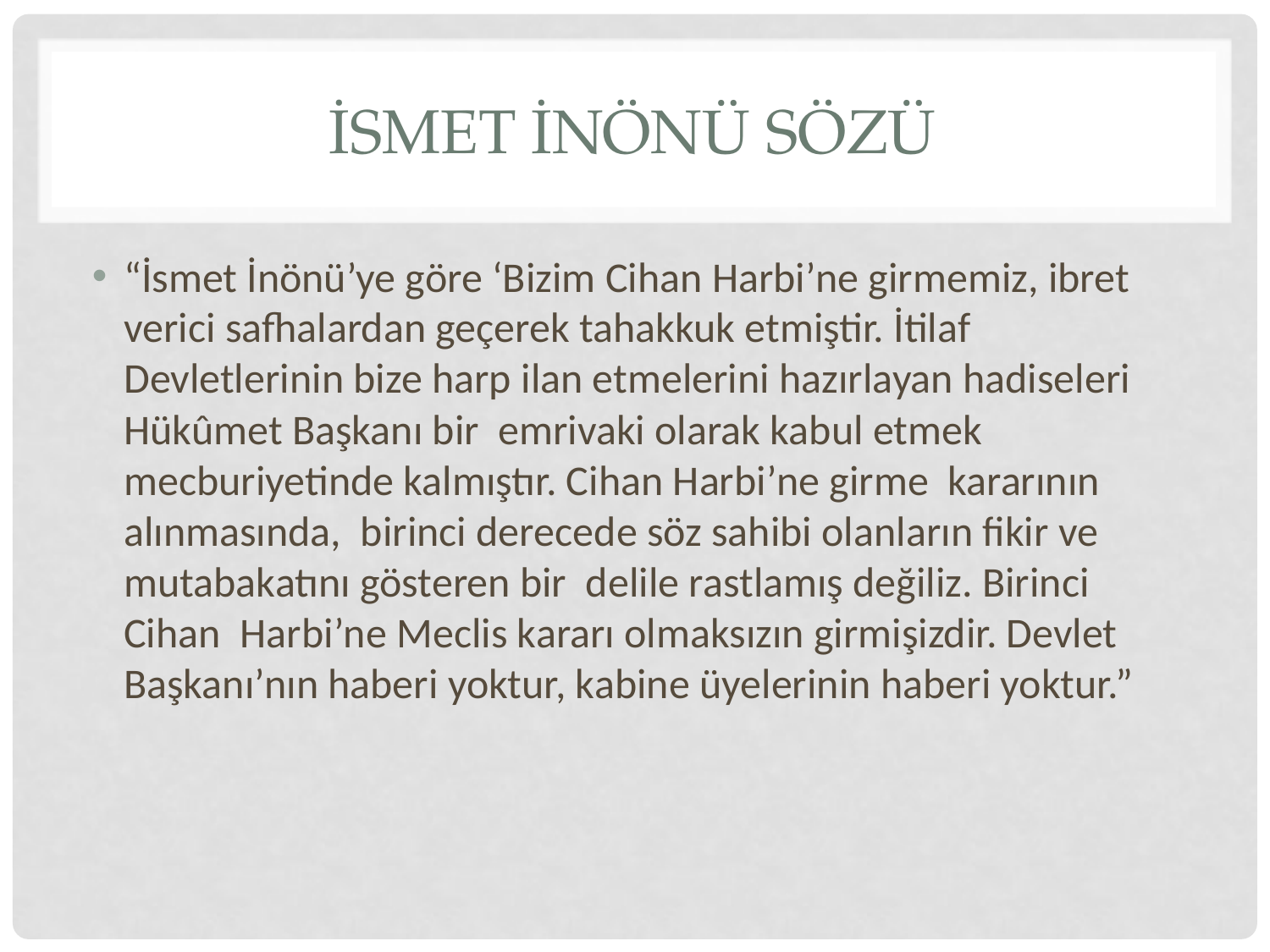

# İsmet inönü sözü
“İsmet İnönü’ye göre ‘Bizim Cihan Harbi’ne girmemiz, ibret verici safhalardan geçerek tahakkuk etmiştir. İtilaf Devletlerinin bize harp ilan etmelerini hazırlayan hadiseleri Hükûmet Başkanı bir  emrivaki olarak kabul etmek mecburiyetinde kalmıştır. Cihan Harbi’ne girme  kararının  alınmasında,  birinci derecede söz sahibi olanların fikir ve mutabakatını gösteren bir  delile rastlamış değiliz. Birinci Cihan  Harbi’ne Meclis kararı olmaksızın girmişizdir. Devlet  Başkanı’nın haberi yoktur, kabine üyelerinin haberi yoktur.”